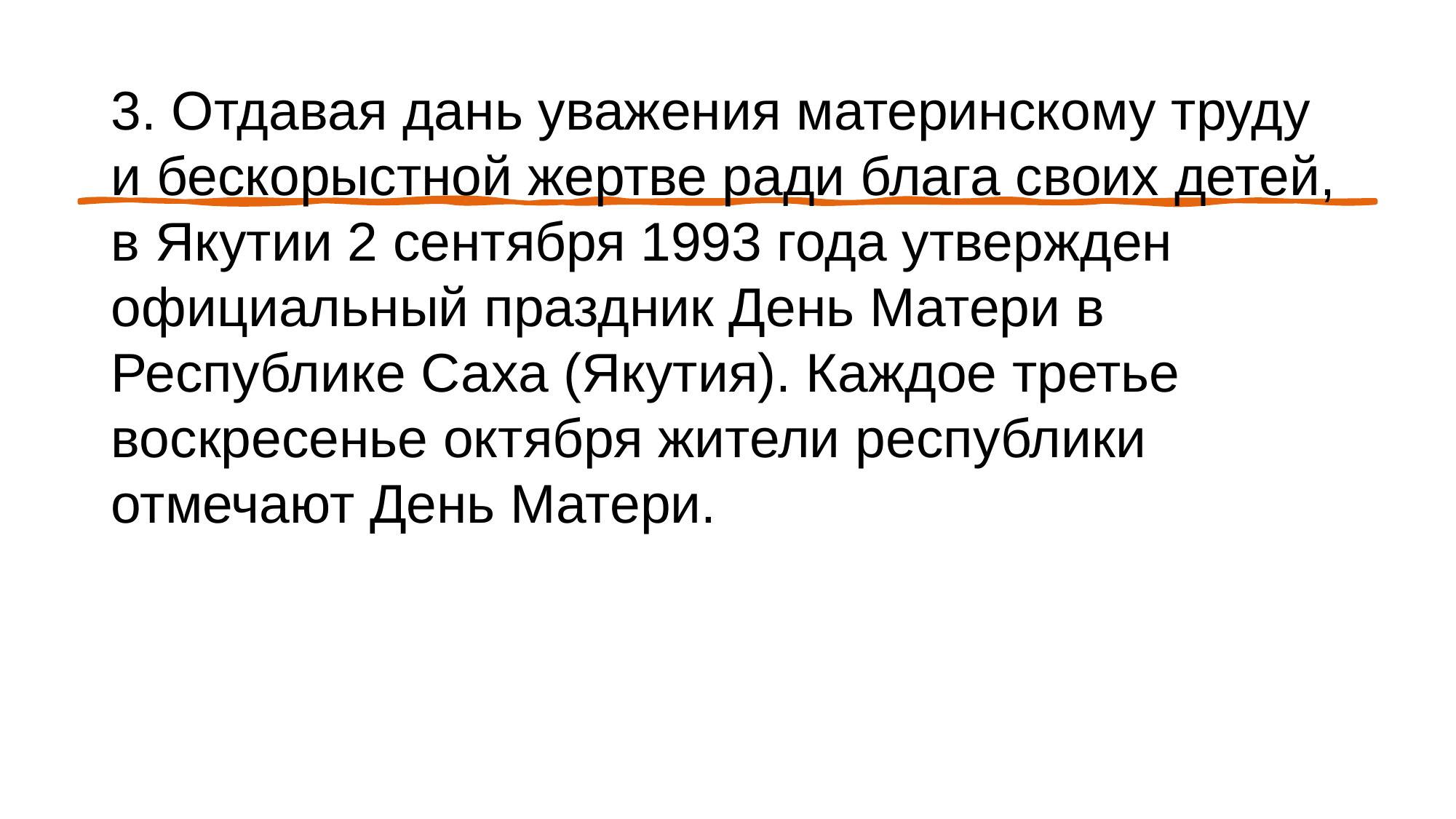

# 3. Отдавая дань уважения материнскому труду и бескорыстной жертве ради блага своих детей, в Якутии 2 сентября 1993 года утвержден официальный праздник День Матери в Республике Саха (Якутия). Каждое третье воскресенье октября жители республики отмечают День Матери.